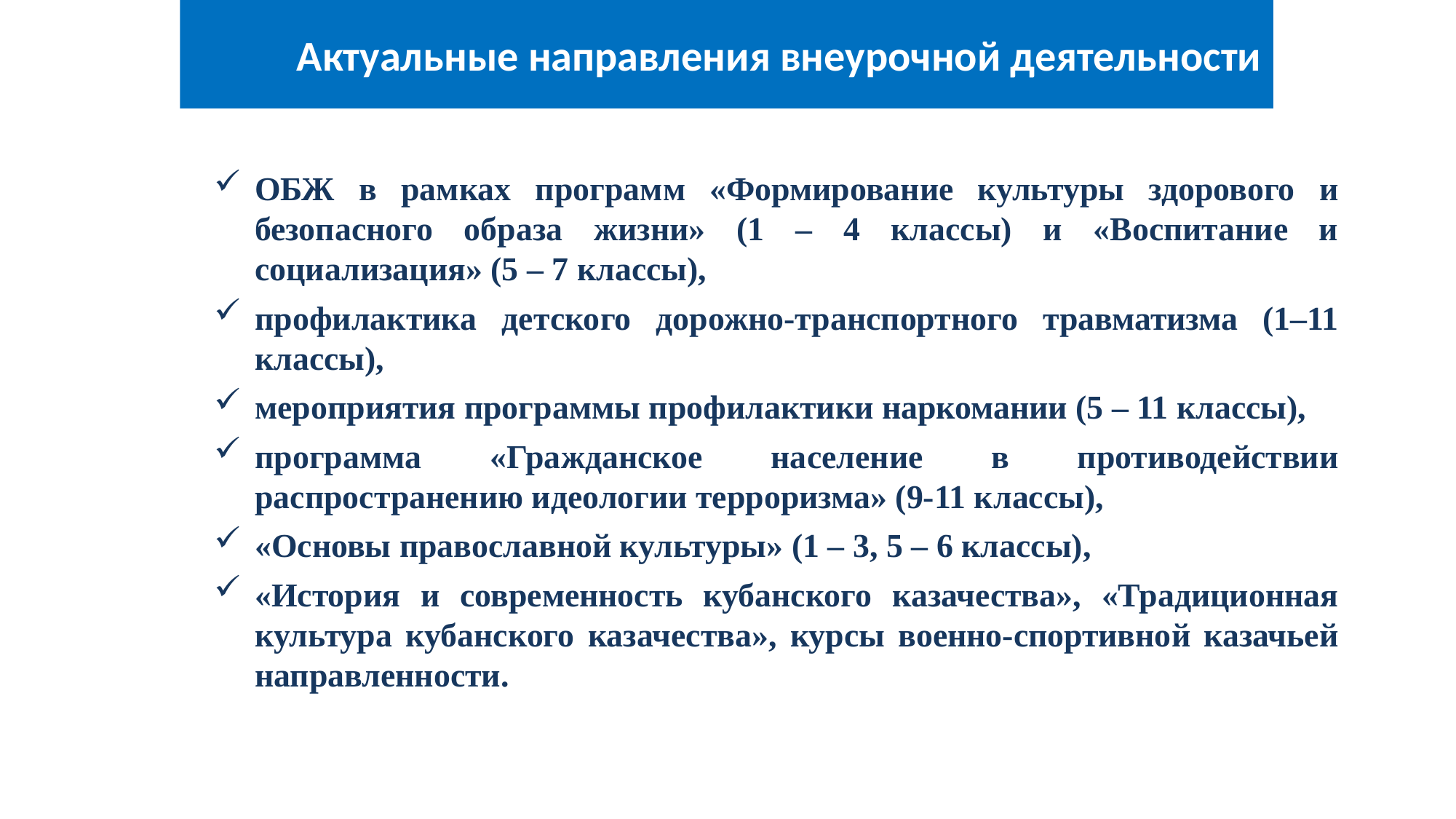

# Актуальные направления внеурочной деятельности

ОБЖ в рамках программ «Формирование культуры здорового и безопасного образа жизни» (1 – 4 классы) и «Воспитание и социализация» (5 – 7 классы),
профилактика детского дорожно-транспортного травматизма (1–11 классы),
мероприятия программы профилактики наркомании (5 – 11 классы),
программа «Гражданское население в противодействии распространению идеологии терроризма» (9-11 классы),
«Основы православной культуры» (1 – 3, 5 – 6 классы),
«История и современность кубанского казачества», «Традиционная культура кубанского казачества», курсы военно-спортивной казачьей направленности.